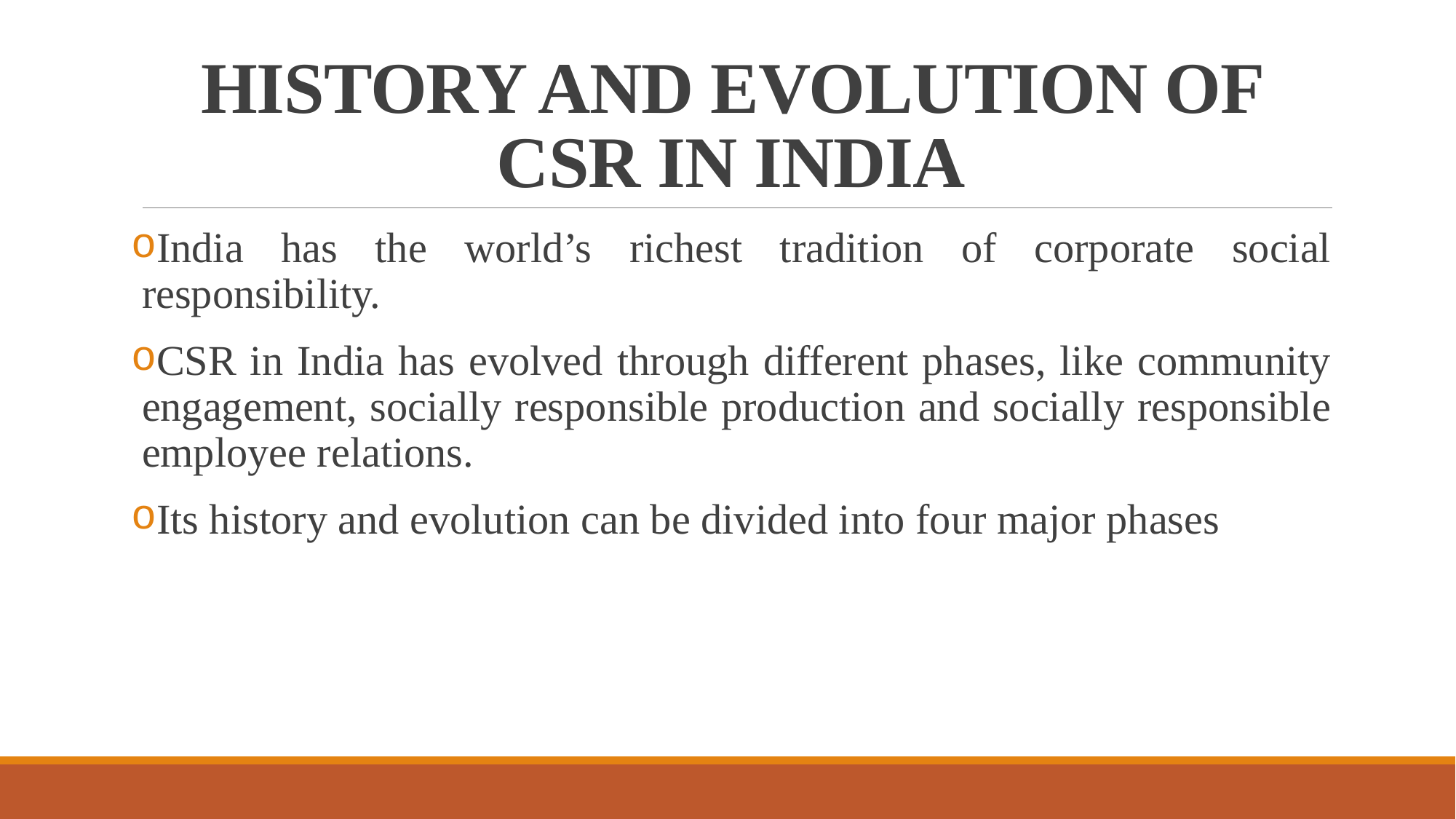

# HISTORY AND EVOLUTION OF CSR IN INDIA
India has the world’s richest tradition of corporate social responsibility.
CSR in India has evolved through different phases, like community engagement, socially responsible production and socially responsible employee relations.
Its history and evolution can be divided into four major phases